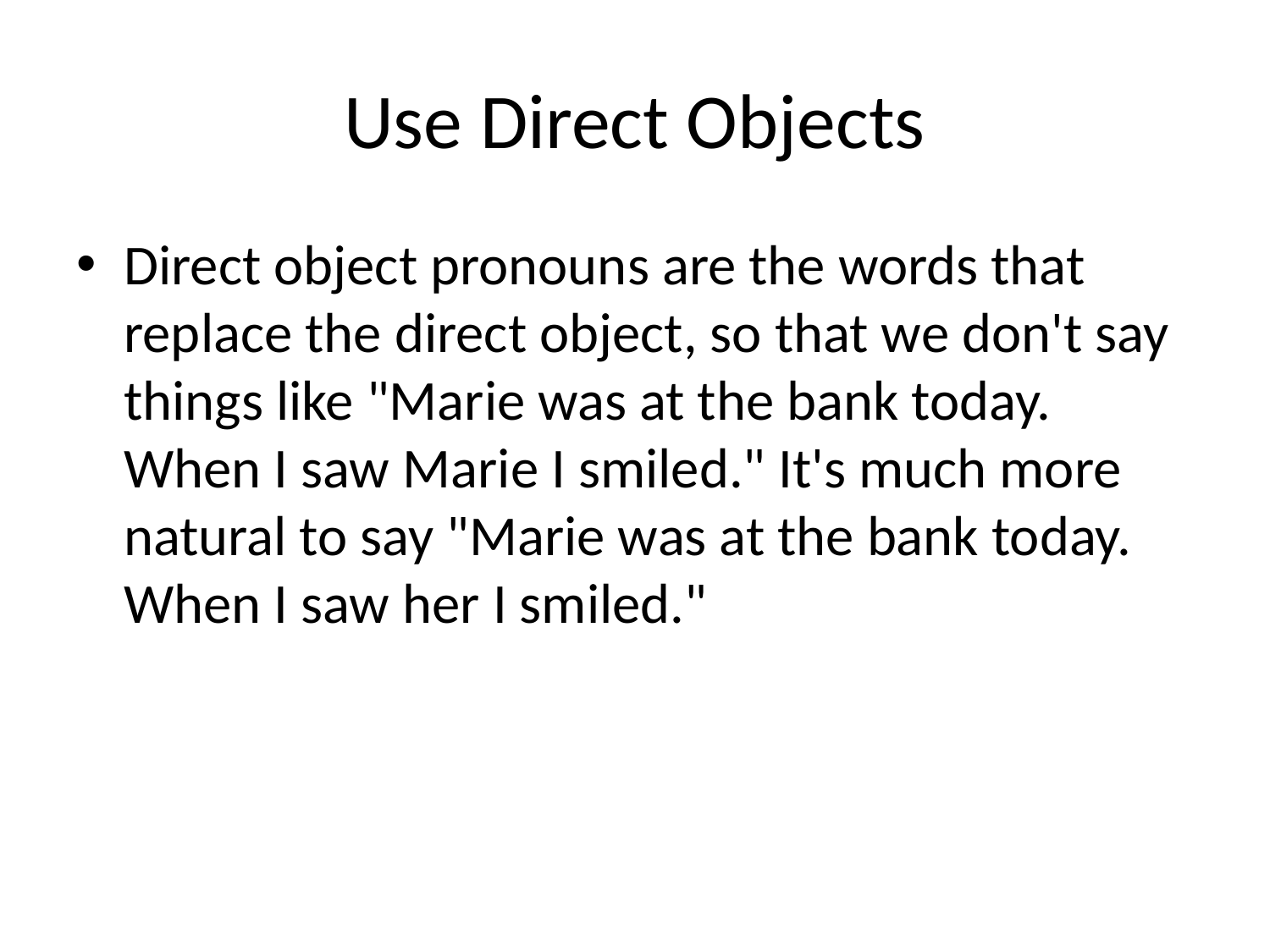

# Use Direct Objects
Direct object pronouns are the words that replace the direct object, so that we don't say things like "Marie was at the bank today. When I saw Marie I smiled." It's much more natural to say "Marie was at the bank today. When I saw her I smiled."